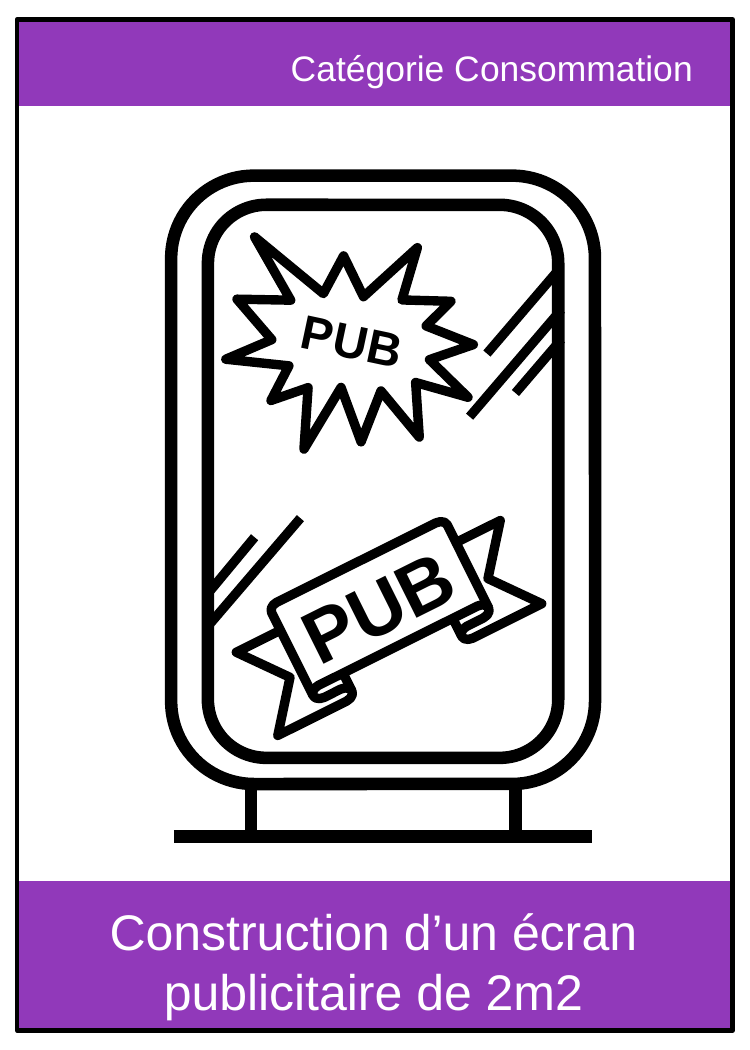

Catégorie Consommation

PUB
PUB

Construction d’un écran publicitaire de 2m2